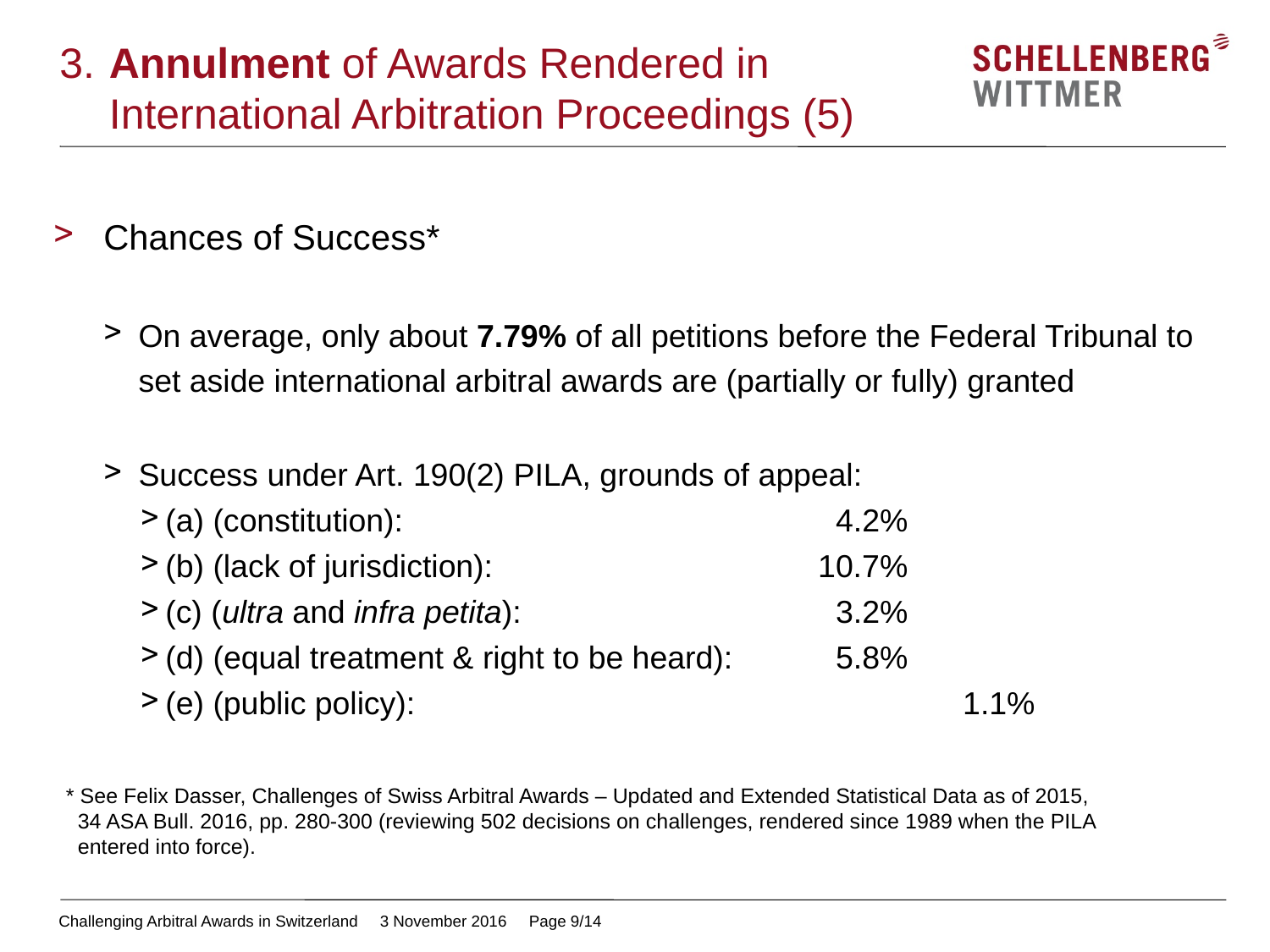

# 3.	Annulment of Awards Rendered in International Arbitration Proceedings (5)
Chances of Success*

On average, only about 7.79% of all petitions before the Federal Tribunal to set aside international arbitral awards are (partially or fully) granted

Success under Art. 190(2) PILA, grounds of appeal:
(a) (constitution): 				    4.2%
(b) (lack of jurisdiction): 			  10.7%
(c) (ultra and infra petita):			    3.2%
(d) (equal treatment & right to be heard): 	    5.8%
(e) (public policy): 				    1.1%

* See Felix Dasser, Challenges of Swiss Arbitral Awards – Updated and Extended Statistical Data as of 2015,
  34 ASA Bull. 2016, pp. 280-300 (reviewing 502 decisions on challenges, rendered since 1989 when the PILA
  entered into force).